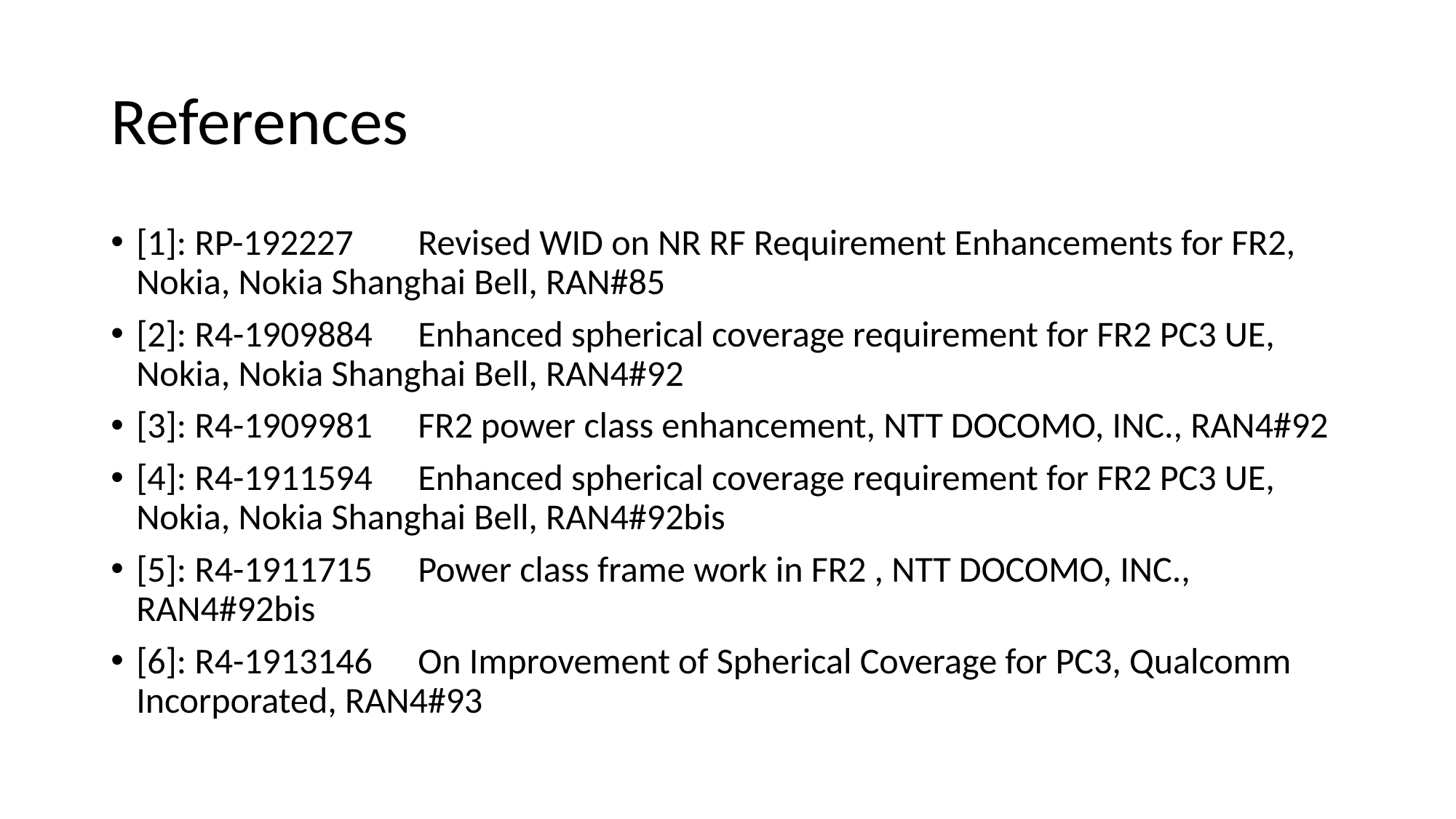

# References
[1]: RP-192227	Revised WID on NR RF Requirement Enhancements for FR2, Nokia, Nokia Shanghai Bell, RAN#85
[2]: R4-1909884	Enhanced spherical coverage requirement for FR2 PC3 UE, Nokia, Nokia Shanghai Bell, RAN4#92
[3]: R4-1909981	FR2 power class enhancement, NTT DOCOMO, INC., RAN4#92
[4]: R4-1911594	Enhanced spherical coverage requirement for FR2 PC3 UE, Nokia, Nokia Shanghai Bell, RAN4#92bis
[5]: R4-1911715	Power class frame work in FR2 , NTT DOCOMO, INC., RAN4#92bis
[6]: R4-1913146	On Improvement of Spherical Coverage for PC3, Qualcomm Incorporated, RAN4#93